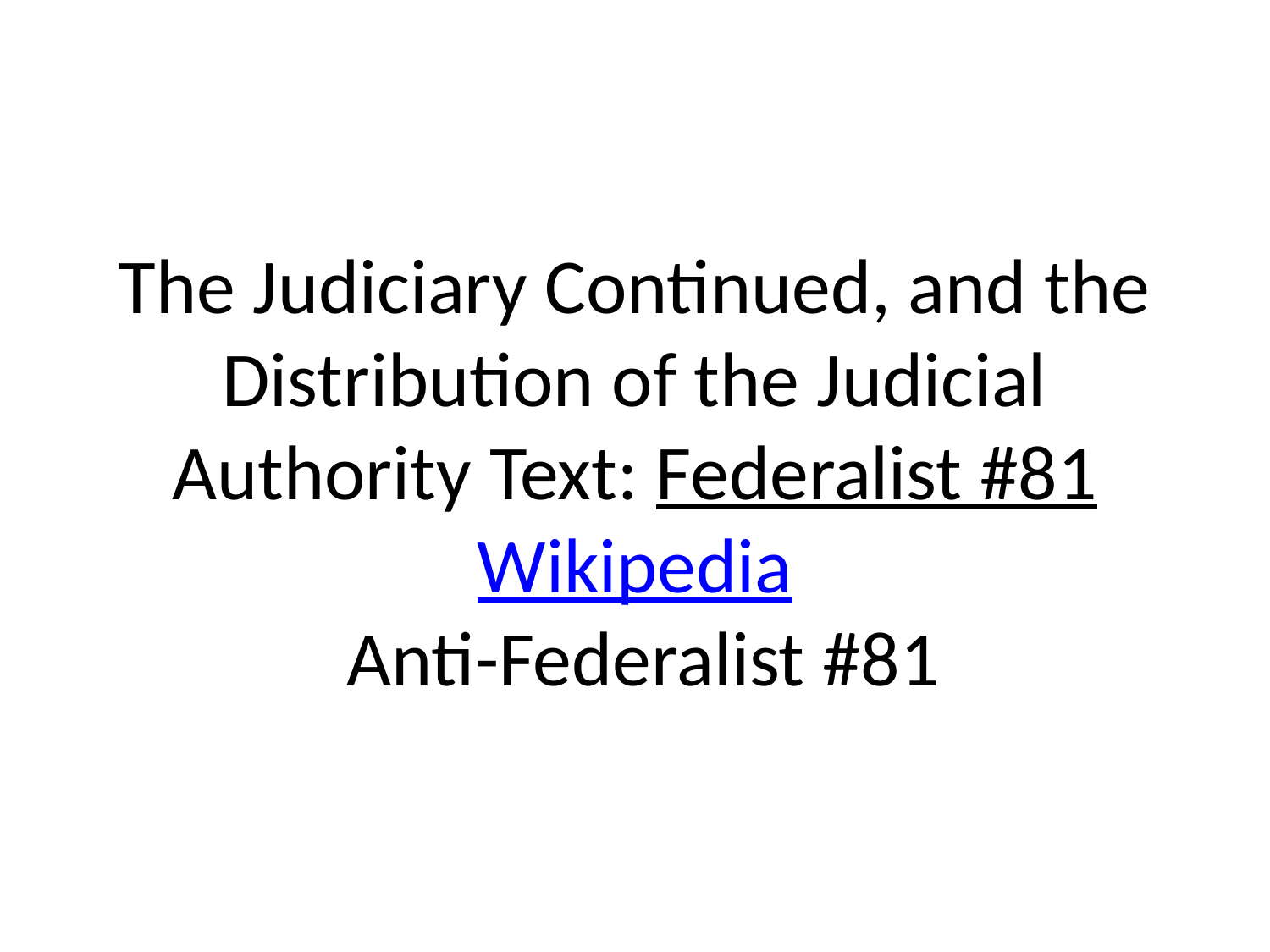

# The Judiciary Continued, and the Distribution of the Judicial Authority Text: Federalist #81 Wikipedia Anti-Federalist #81